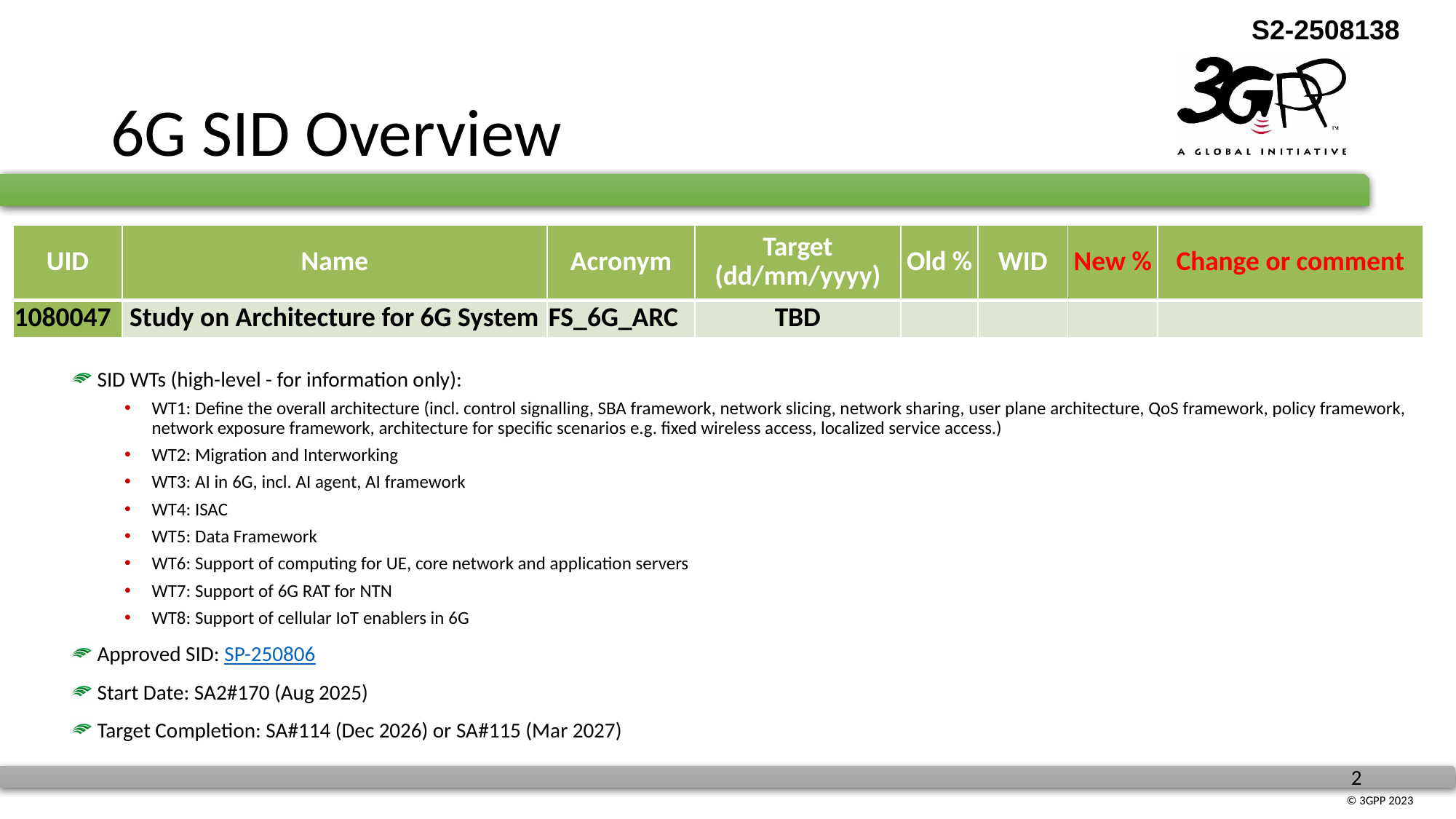

# 6G SID Overview
| UID | Name | Acronym | Target (dd/mm/yyyy) | Old % | WID | New % | Change or comment |
| --- | --- | --- | --- | --- | --- | --- | --- |
| 1080047 | Study on Architecture for 6G System | FS\_6G\_ARC | TBD |  |  |  |  |
SID WTs (high-level - for information only):
WT1: Define the overall architecture (incl. control signalling, SBA framework, network slicing, network sharing, user plane architecture, QoS framework, policy framework, network exposure framework, architecture for specific scenarios e.g. fixed wireless access, localized service access.)
WT2: Migration and Interworking
WT3: AI in 6G, incl. AI agent, AI framework
WT4: ISAC
WT5: Data Framework
WT6: Support of computing for UE, core network and application servers
WT7: Support of 6G RAT for NTN
WT8: Support of cellular IoT enablers in 6G
Approved SID: SP-250806
Start Date: SA2#170 (Aug 2025)
Target Completion: SA#114 (Dec 2026) or SA#115 (Mar 2027)